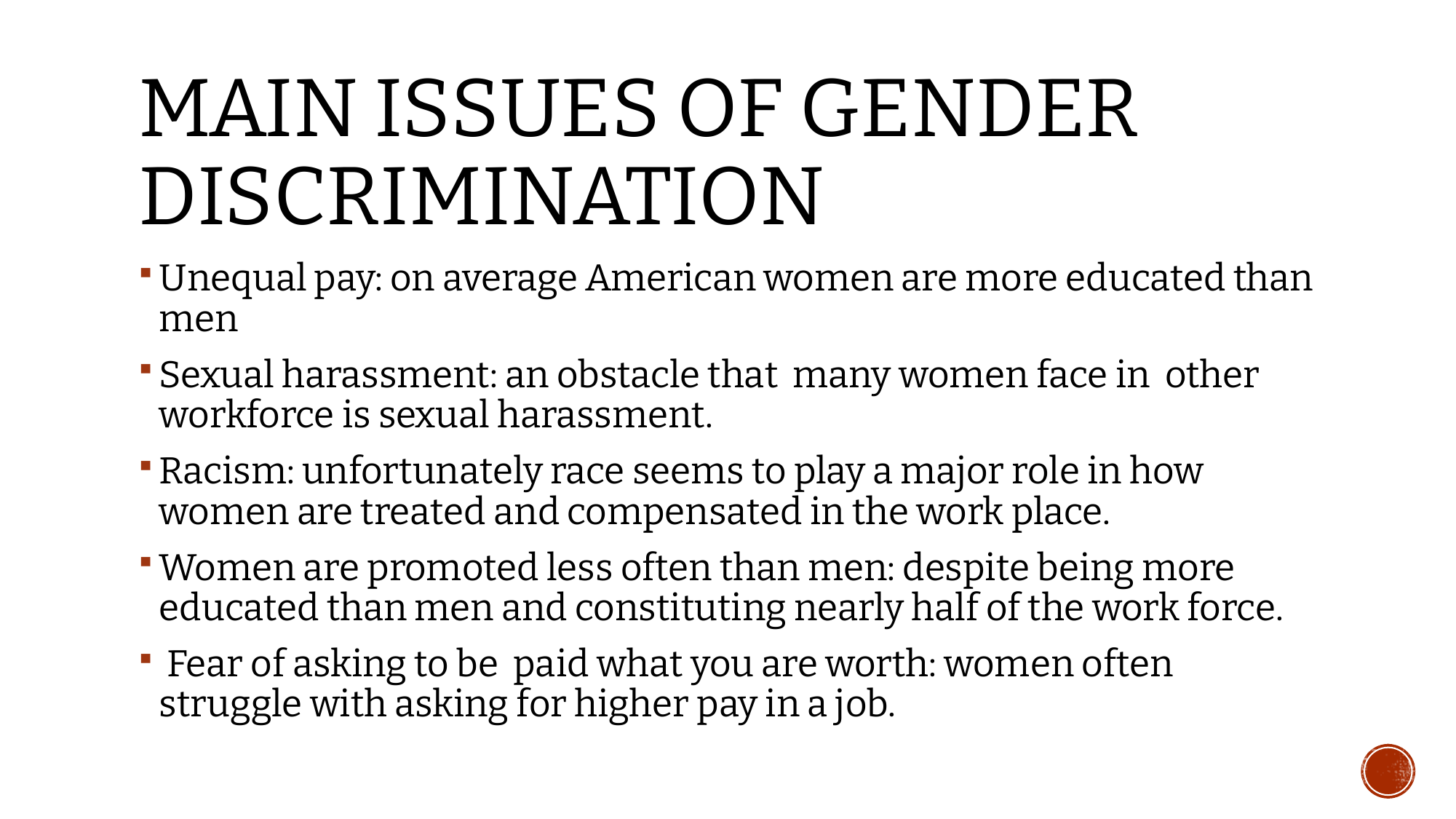

# Main issues of gender discrimination
Unequal pay: on average American women are more educated than men
Sexual harassment: an obstacle that  many women face in  other workforce is sexual harassment.
Racism: unfortunately race seems to play a major role in how women are treated and compensated in the work place.
Women are promoted less often than men: despite being more educated than men and constituting nearly half of the work force.
 Fear of asking to be  paid what you are worth: women often struggle with asking for higher pay in a job.